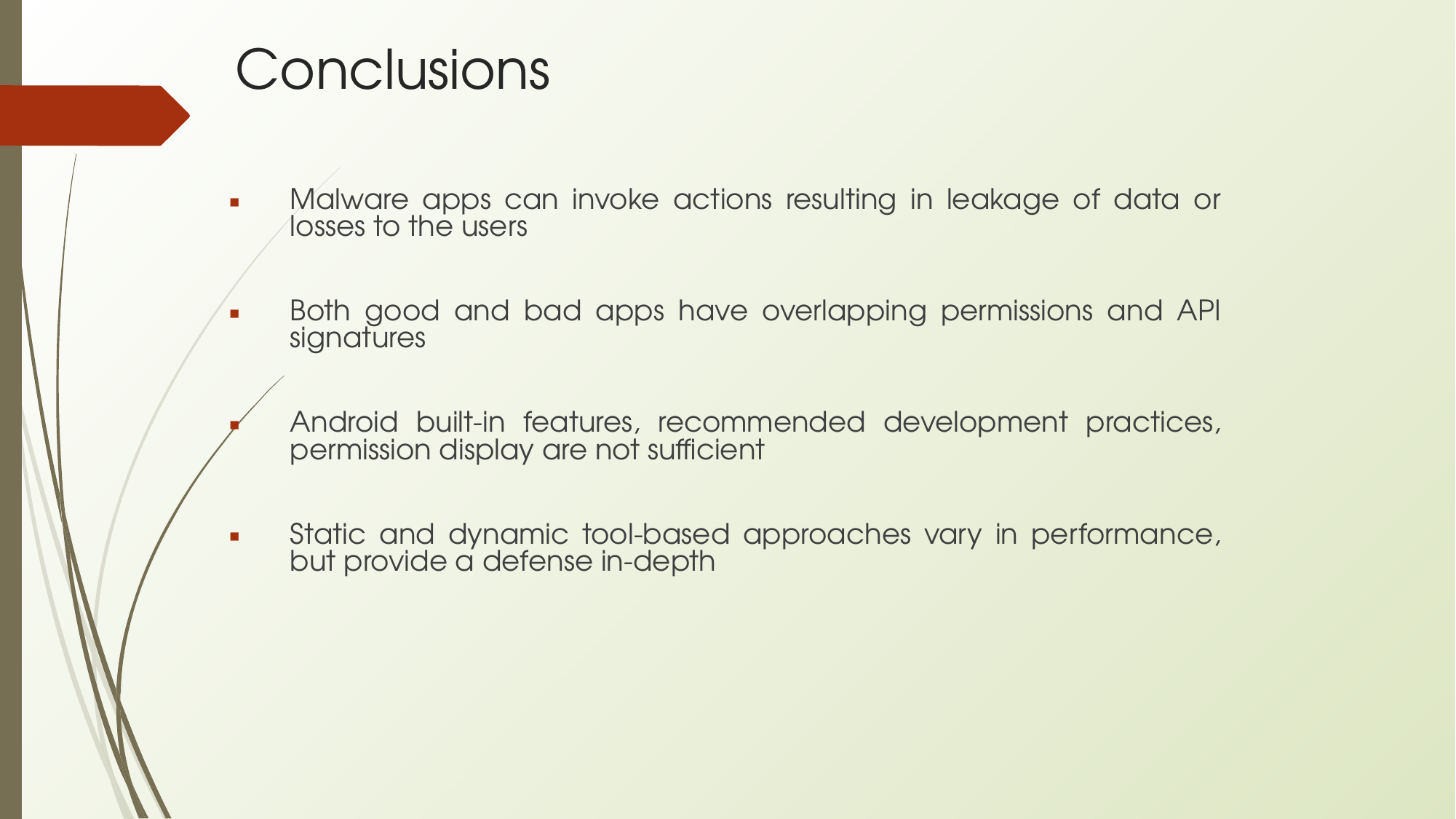

# Conclusions
Malware apps can invoke actions resulting in leakage of data or losses to the users

Both good and bad apps have overlapping permissions and API signatures

Android built-in features, recommended development practices, permission display are not sufficient

Static and dynamic tool-based approaches vary in performance, but provide a defense in-depth